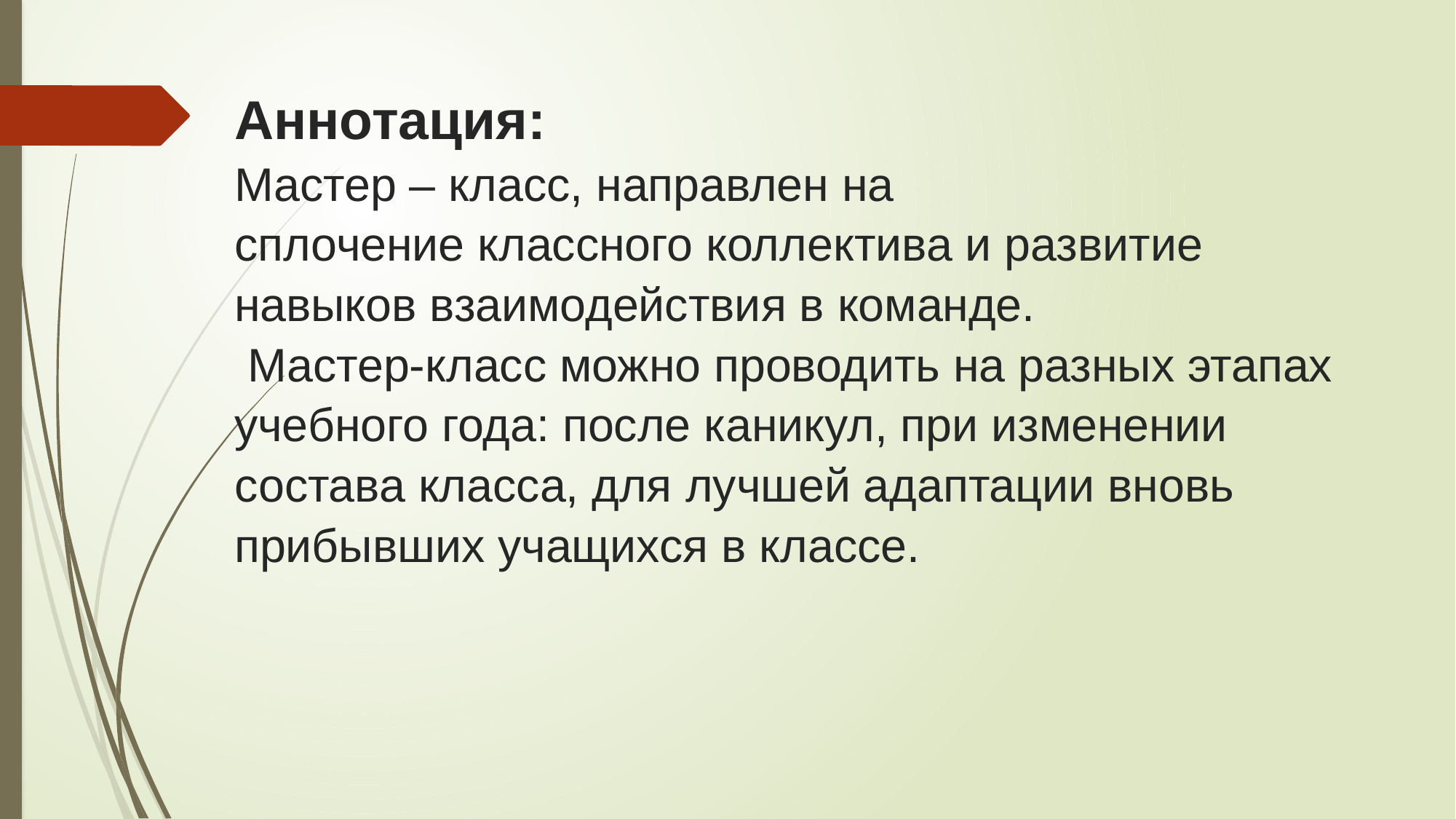

# Аннотация:  Мастер – класс, направлен на сплочение классного коллектива и развитие навыков взаимодействия в команде. Мастер-класс можно проводить на разных этапах учебного года: после каникул, при изменении состава класса, для лучшей адаптации вновь прибывших учащихся в классе.